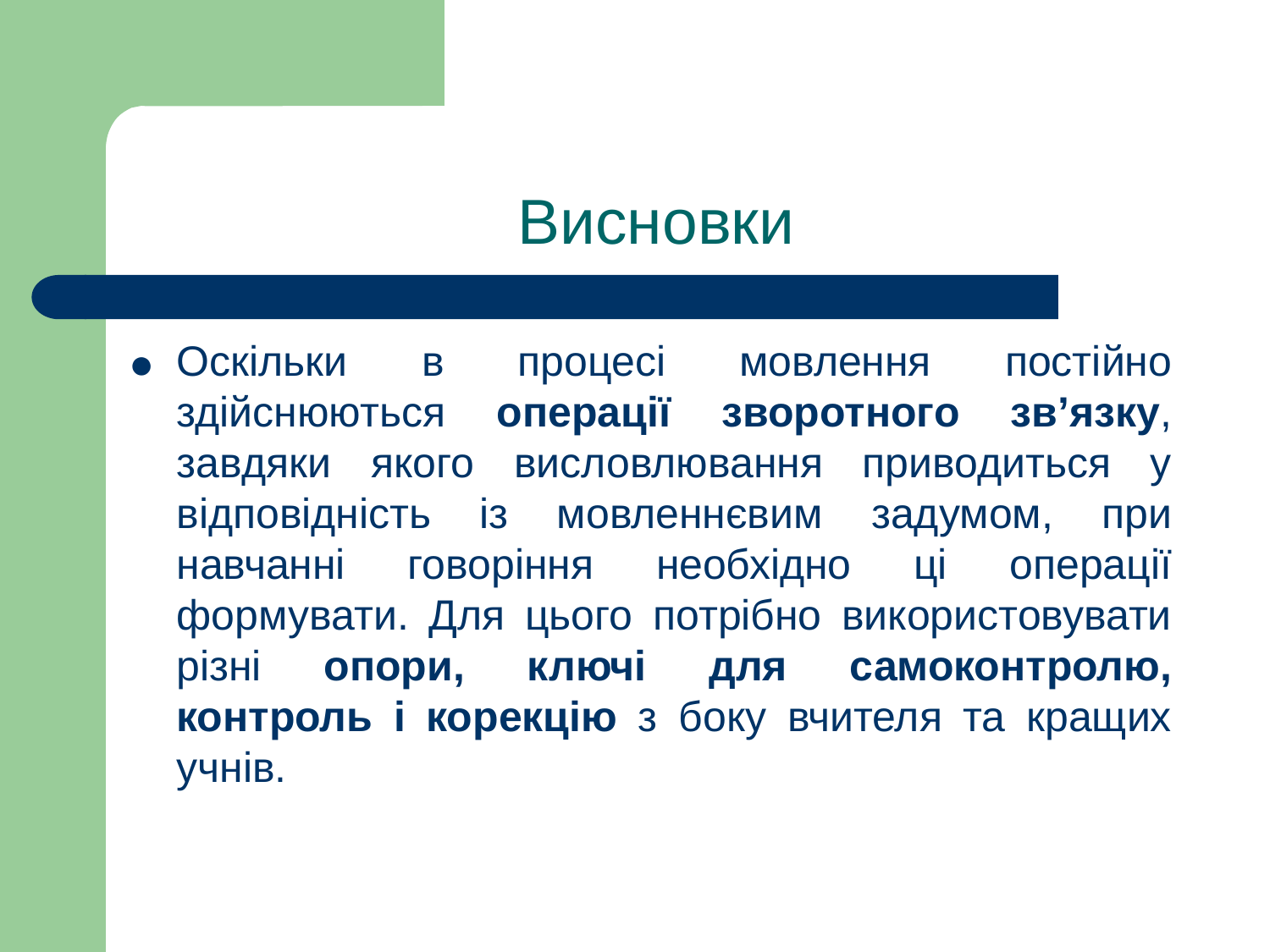

# Висновки
Оскільки в процесі мовлення постійно здійснюються операції зворотного зв’язку, завдяки якого висловлювання приводиться у відповідність із мовленнєвим задумом, при навчанні говоріння необхідно ці операції формувати. Для цього потрібно використовувати різні опори, ключі для самоконтролю, контроль і корекцію з боку вчителя та кращих учнів.